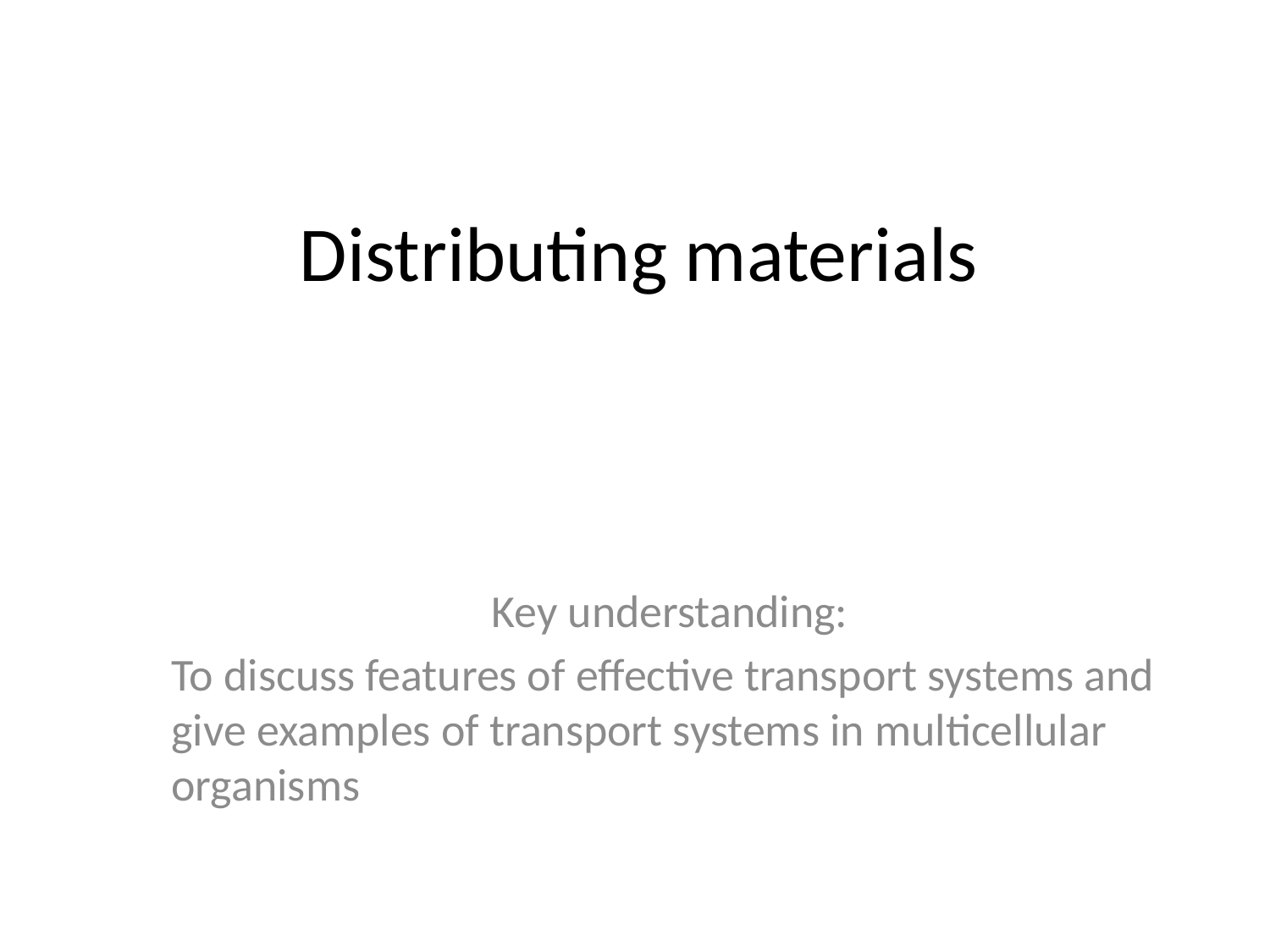

# Distributing materials
Key understanding:
To discuss features of effective transport systems and give examples of transport systems in multicellular organisms